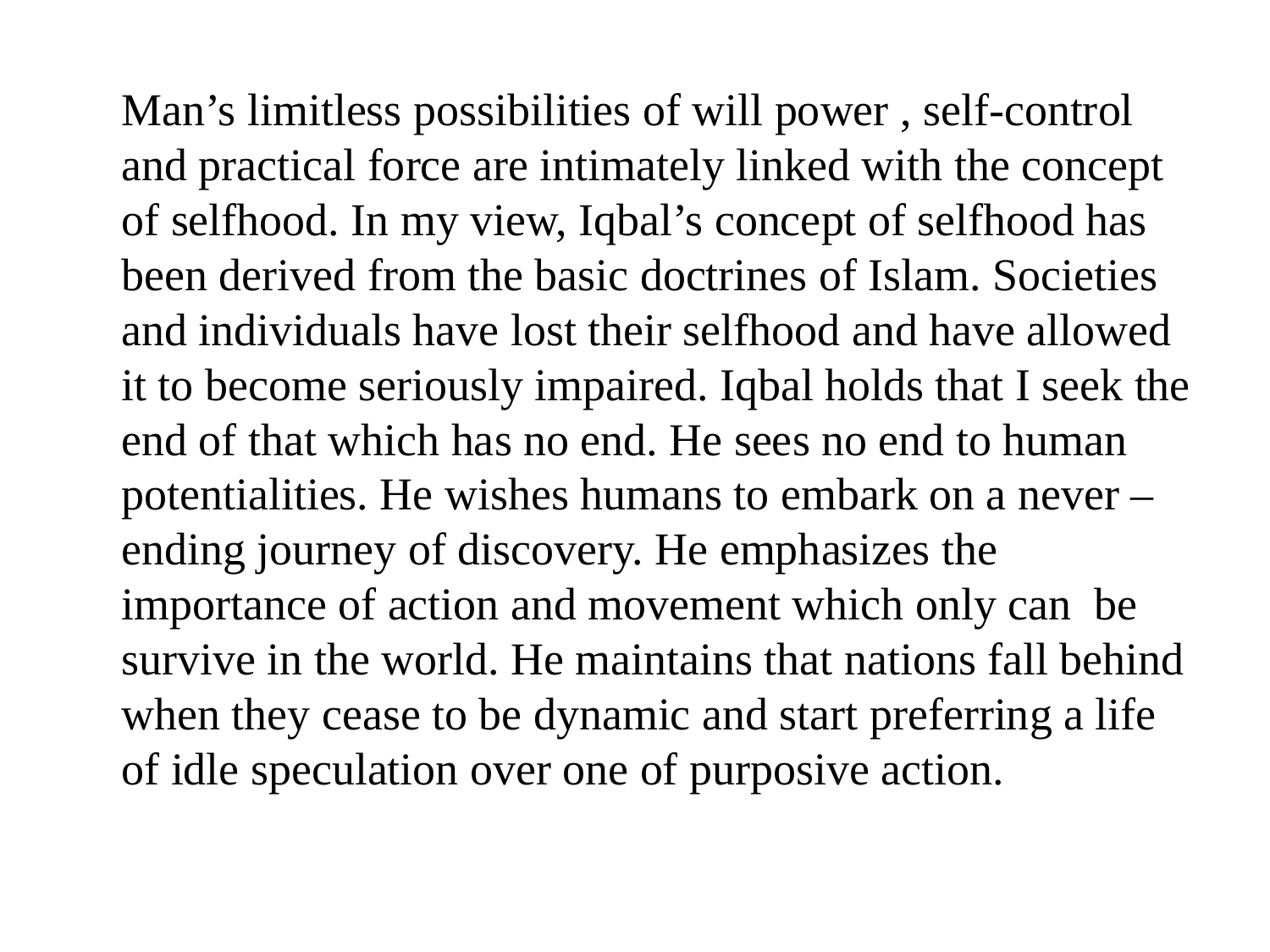

#
    Man’s limitless possibilities of will power , self-control and practical force are intimately linked with the concept of selfhood. In my view, Iqbal’s concept of selfhood has been derived from the basic doctrines of Islam. Societies and individuals have lost their selfhood and have allowed it to become seriously impaired. Iqbal holds that I seek the end of that which has no end. He sees no end to human potentialities. He wishes humans to embark on a never – ending journey of discovery. He emphasizes the importance of action and movement which only can  be  survive in the world. He maintains that nations fall behind when they cease to be dynamic and start preferring a life of idle speculation over one of purposive action.